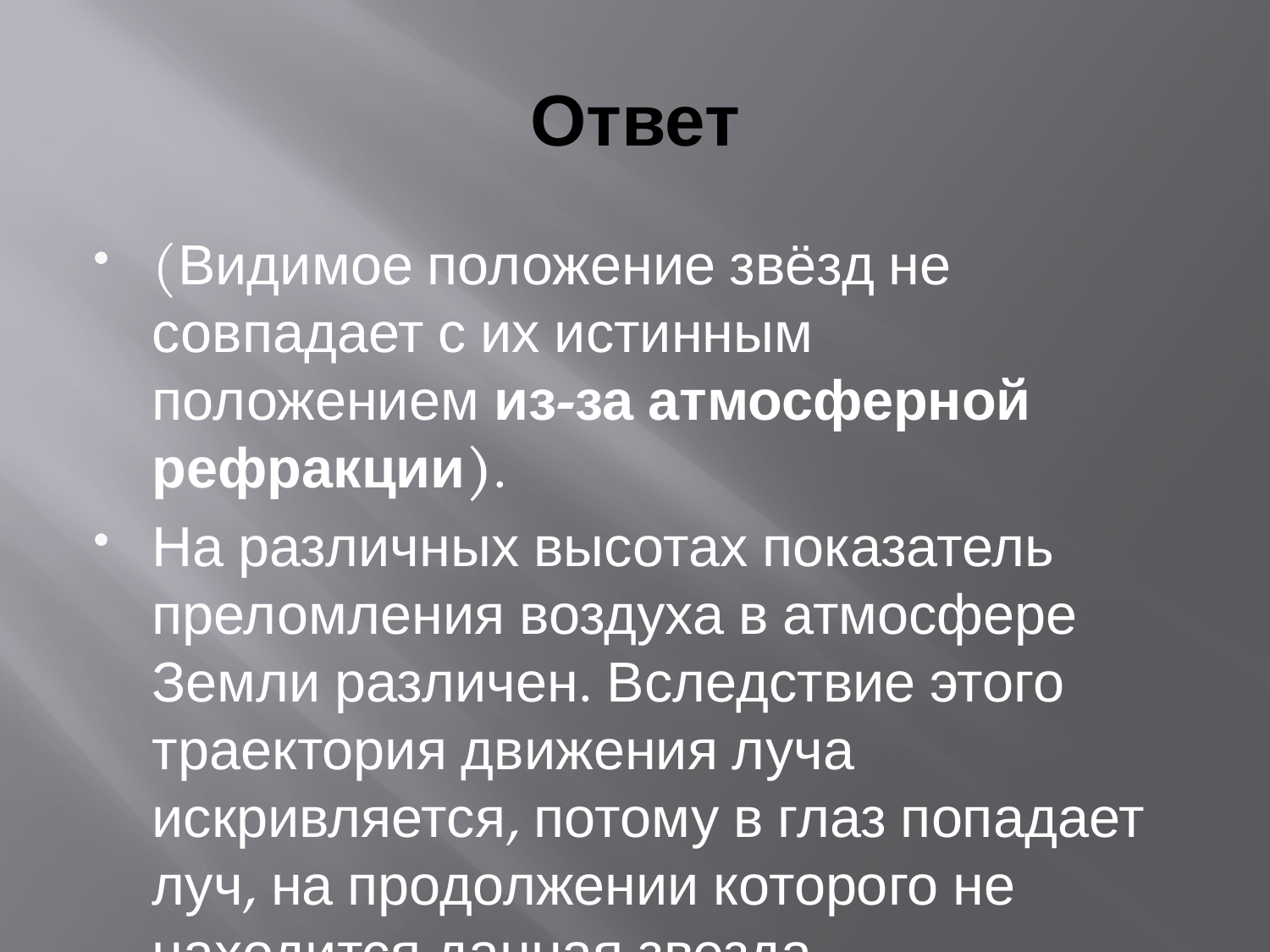

# Ответ
(Видимое положение звёзд не совпадает с их истинным положением из-за атмосферной рефракции).
На различных высотах показатель преломления воздуха в атмосфере Земли различен. Вследствие этого траектория движения луча искривляется, потому в глаз попадает луч, на продолжении которого не находится данная звезда.